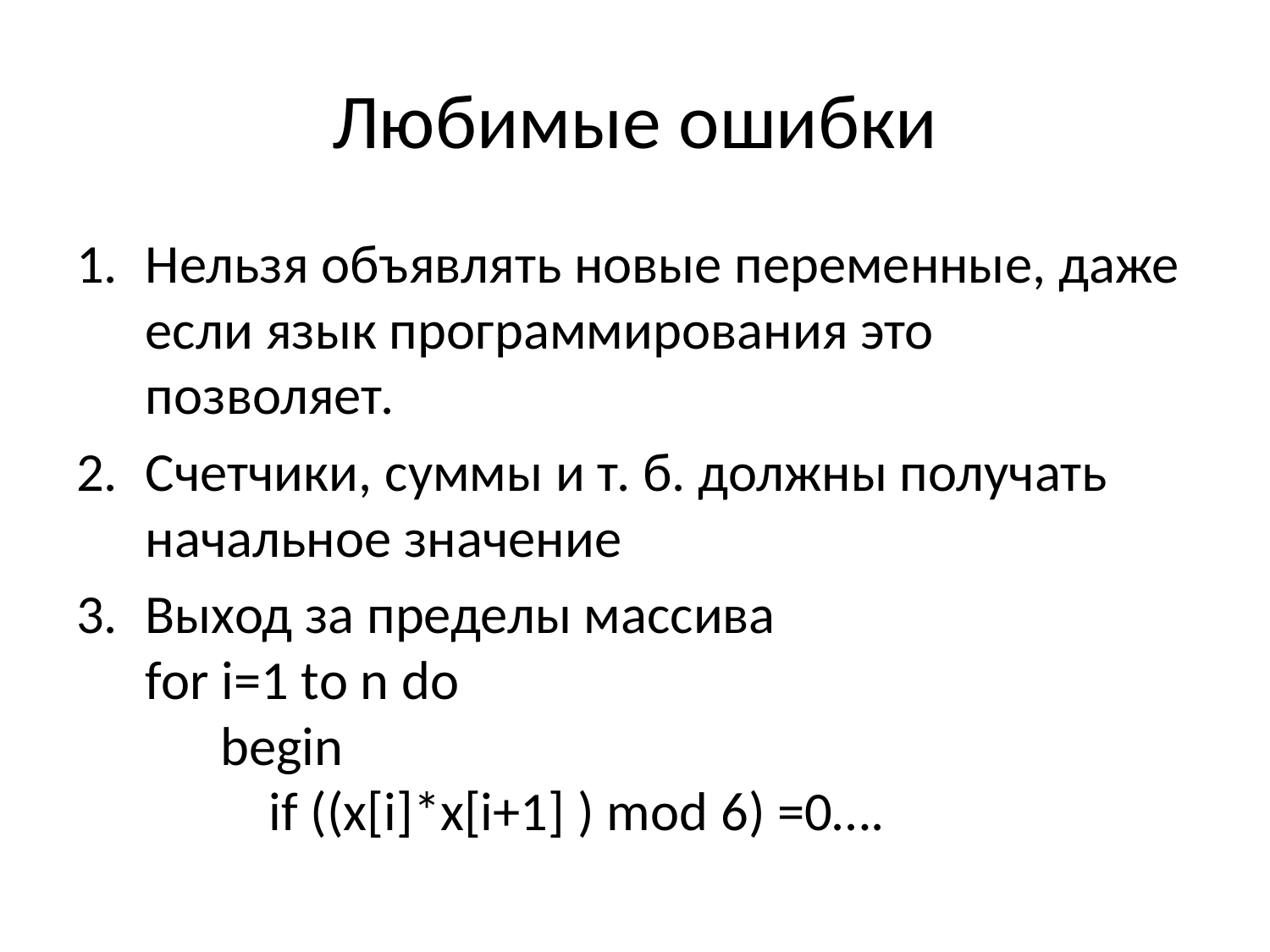

# Любимые ошибки
Нельзя объявлять новые переменные, даже если язык программирования это позволяет.
Счетчики, суммы и т. б. должны получать начальное значение
Выход за пределы массива
for i=1 to n do
      begin
 		if ((x[i]*x[i+1] ) mod 6) =0….